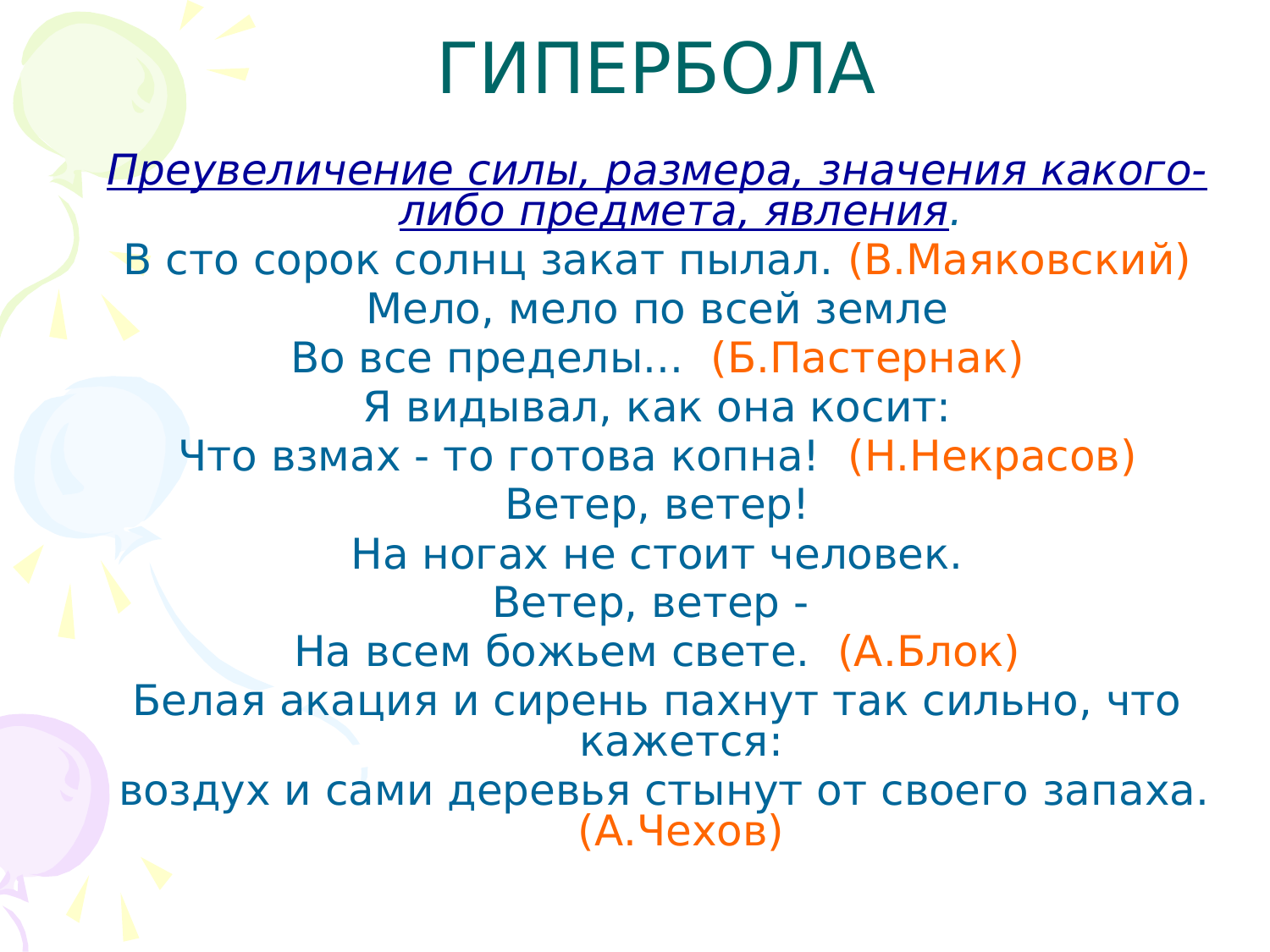

# ГИПЕРБОЛА
Преувеличение силы, размера, значения какого-либо предмета, явления.
В сто сорок солнц закат пылал. (В.Маяковский)
Мело, мело по всей земле
Во все пределы...  (Б.Пастернак)
Я видывал, как она косит:
Что взмах - то готова копна!  (Н.Некрасов)
Ветер, ветер!
На ногах не стоит человек.
Ветер, ветер -
На всем божьем свете.  (А.Блок)
Белая акация и сирень пахнут так сильно, что кажется:
 воздух и сами деревья стынут от своего запаха. (А.Чехов)